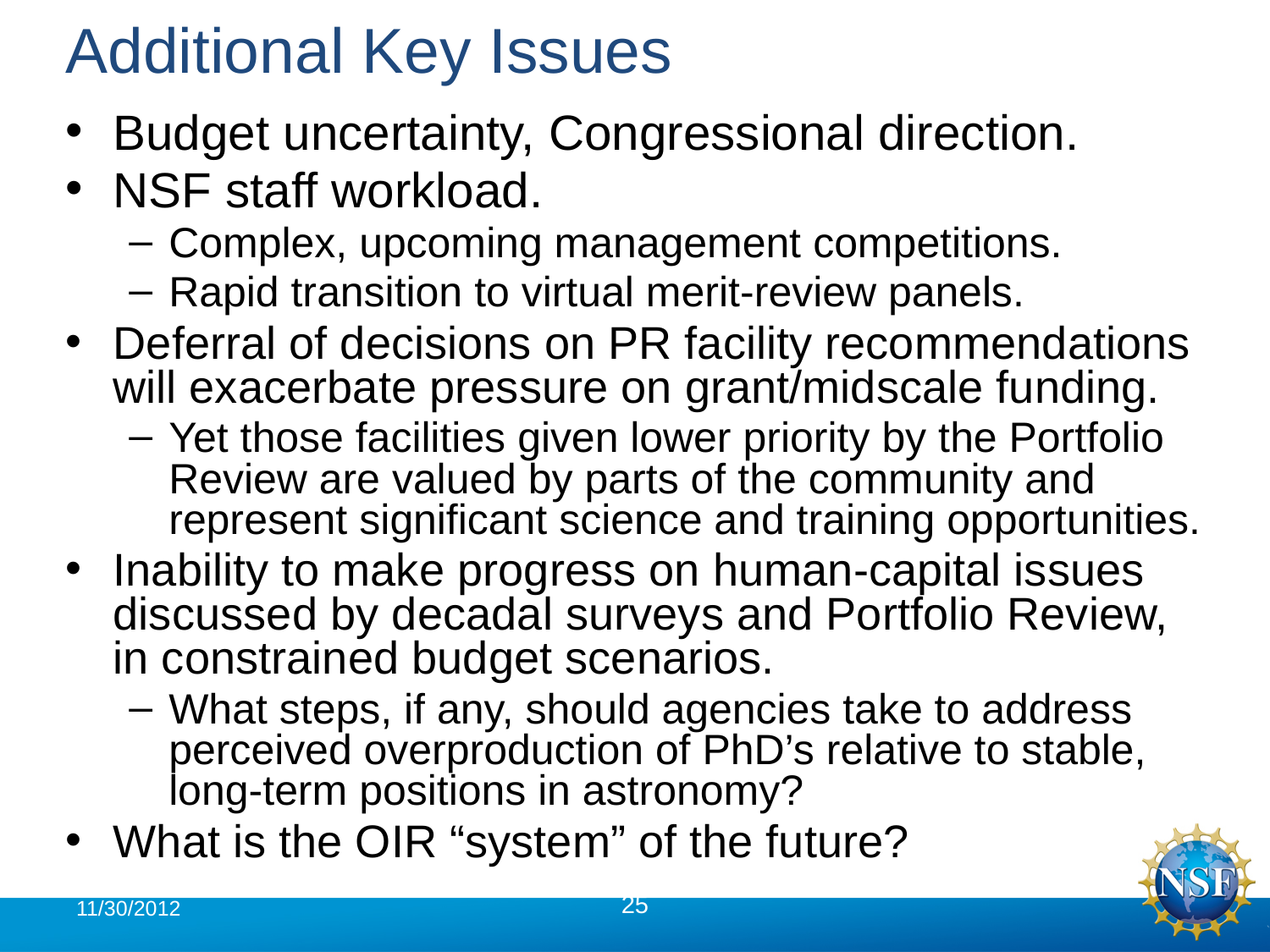

# Additional Key Issues
Budget uncertainty, Congressional direction.
NSF staff workload.
Complex, upcoming management competitions.
Rapid transition to virtual merit-review panels.
Deferral of decisions on PR facility recommendations will exacerbate pressure on grant/midscale funding.
Yet those facilities given lower priority by the Portfolio Review are valued by parts of the community and represent significant science and training opportunities.
Inability to make progress on human-capital issues discussed by decadal surveys and Portfolio Review, in constrained budget scenarios.
What steps, if any, should agencies take to address perceived overproduction of PhD’s relative to stable, long-term positions in astronomy?
What is the OIR “system” of the future?

11/30/2012
25